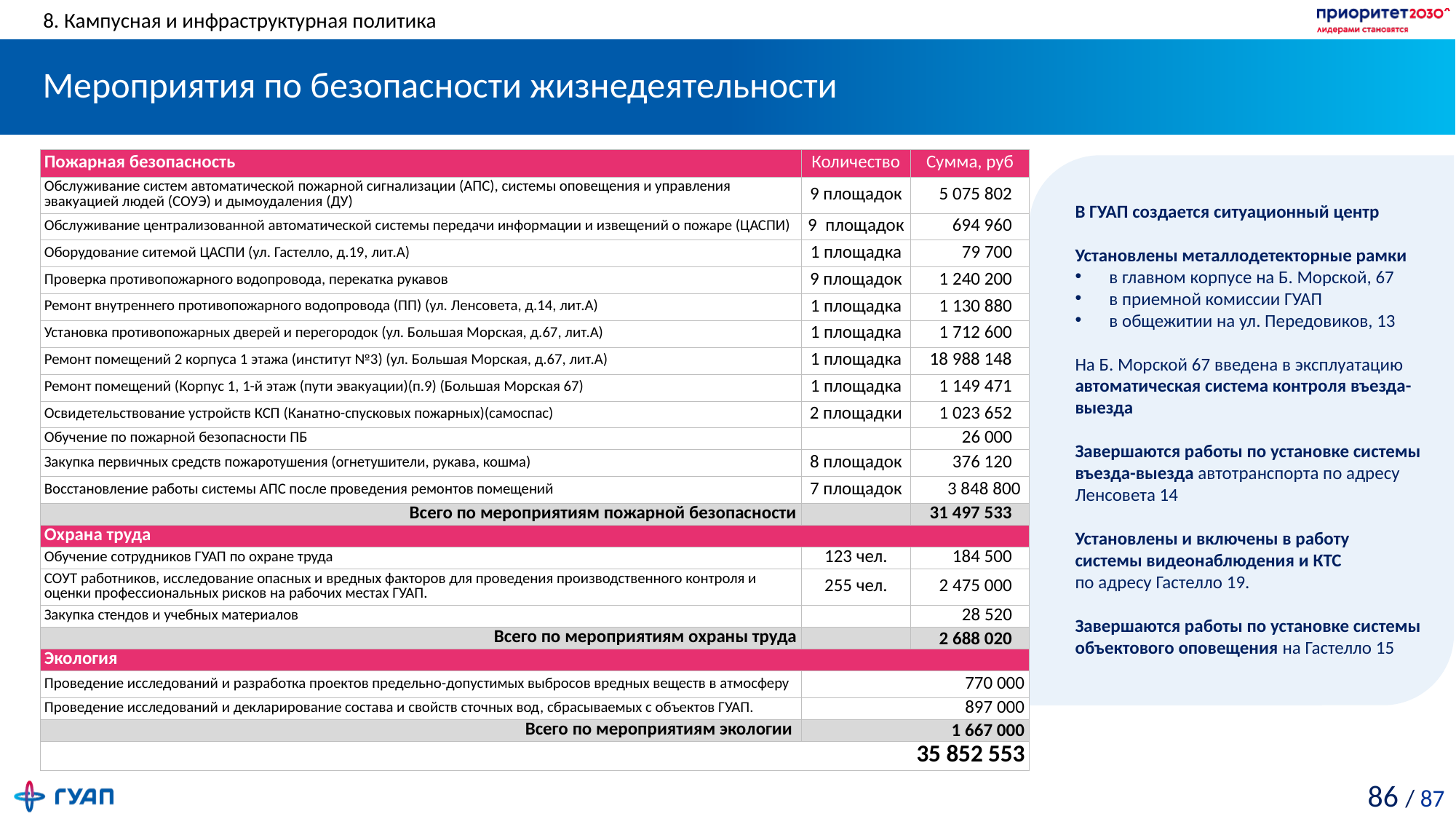

8. Кампусная и инфраструктурная политика
# Мероприятия по безопасности жизнедеятельности
| Пожарная безопасность | Количество | Сумма, руб |
| --- | --- | --- |
| Обслуживание систем автоматической пожарной сигнализации (АПС), системы оповещения и управления эвакуацией людей (СОУЭ) и дымоудаления (ДУ) | 9 площадок | 5 075 802 |
| Обслуживание централизованной автоматической системы передачи информации и извещений о пожаре (ЦАСПИ) | 9 площадок | 694 960 |
| Оборудование ситемой ЦАСПИ (ул. Гастелло, д.19, лит.А) | 1 площадка | 79 700 |
| Проверка противопожарного водопровода, перекатка рукавов | 9 площадок | 1 240 200 |
| Ремонт внутреннего противопожарного водопровода (ПП) (ул. Ленсовета, д.14, лит.А) | 1 площадка | 1 130 880 |
| Установка противопожарных дверей и перегородок (ул. Большая Морская, д.67, лит.А) | 1 площадка | 1 712 600 |
| Ремонт помещений 2 корпуса 1 этажа (институт №3) (ул. Большая Морская, д.67, лит.А) | 1 площадка | 18 988 148 |
| Ремонт помещений (Корпус 1, 1-й этаж (пути эвакуации)(п.9) (Большая Морская 67) | 1 площадка | 1 149 471 |
| Освидетельствование устройств КСП (Канатно-спусковых пожарных)(самоспас) | 2 площадки | 1 023 652 |
| Обучение по пожарной безопасности ПБ |  | 26 000 |
| Закупка первичных средств пожаротушения (огнетушители, рукава, кошма) | 8 площадок | 376 120 |
| Восстановление работы системы АПС после проведения ремонтов помещений | 7 площадок | 3 848 800 |
| Всего по мероприятиям пожарной безопасности |  | 31 497 533 |
| Охрана труда |  |  |
| Обучение сотрудников ГУАП по охране труда | 123 чел. | 184 500 |
| СОУТ работников, исследование опасных и вредных факторов для проведения производственного контроля и оценки профессиональных рисков на рабочих местах ГУАП. | 255 чел. | 2 475 000 |
| Закупка стендов и учебных материалов |  | 28 520 |
| Всего по мероприятиям охраны труда |  | 2 688 020 |
| Экология |  |  |
| Проведение исследований и разработка проектов предельно-допустимых выбросов вредных веществ в атмосферу | 770 000 |  |
| Проведение исследований и декларирование состава и свойств сточных вод, сбрасываемых с объектов ГУАП. | 897 000 |  |
| Всего по мероприятиям экологии | 1 667 000 |  |
| 35 852 553 |  |  |

В ГУАП создается ситуационный центр

Установлены металлодетекторные рамки
в главном корпусе на Б. Морской, 67
в приемной комиссии ГУАП
в общежитии на ул. Передовиков, 13

На Б. Морской 67 введена в эксплуатацию автоматическая система контроля въезда-выезда

Завершаются работы по установке системы въезда-выезда автотранспорта по адресу Ленсовета 14

Установлены и включены в работу
системы видеонаблюдения и КТС
по адресу Гастелло 19.

Завершаются работы по установке системы объектового оповещения на Гастелло 15
26 договоров